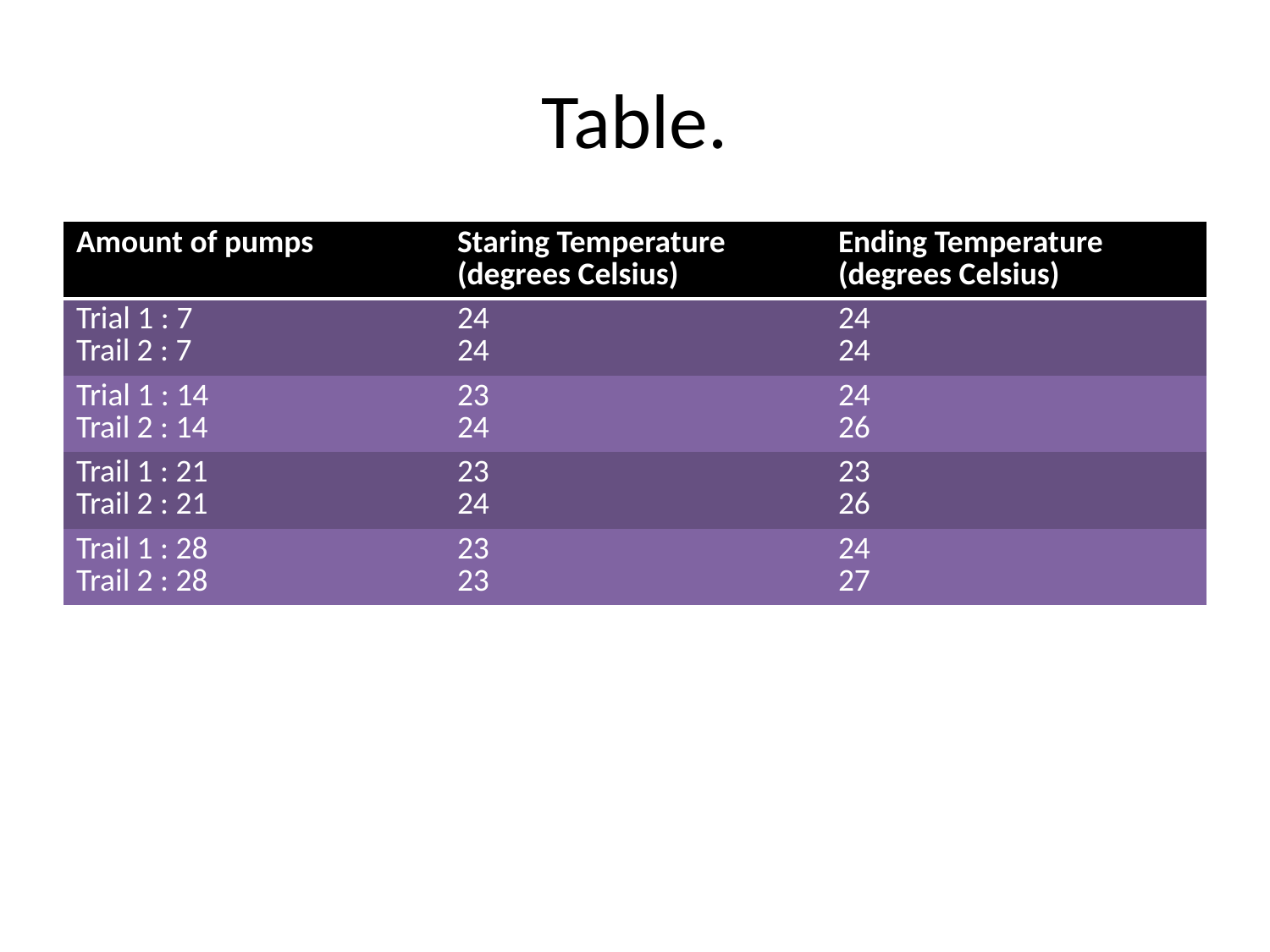

# Table.
| Amount of pumps | Staring Temperature (degrees Celsius) | Ending Temperature (degrees Celsius) |
| --- | --- | --- |
| Trial 1 : 7 Trail 2 : 7 | 24 24 | 24 24 |
| Trial 1 : 14 Trail 2 : 14 | 23 24 | 24 26 |
| Trail 1 : 21 Trail 2 : 21 | 23 24 | 23 26 |
| Trail 1 : 28 Trail 2 : 28 | 23 23 | 24 27 |